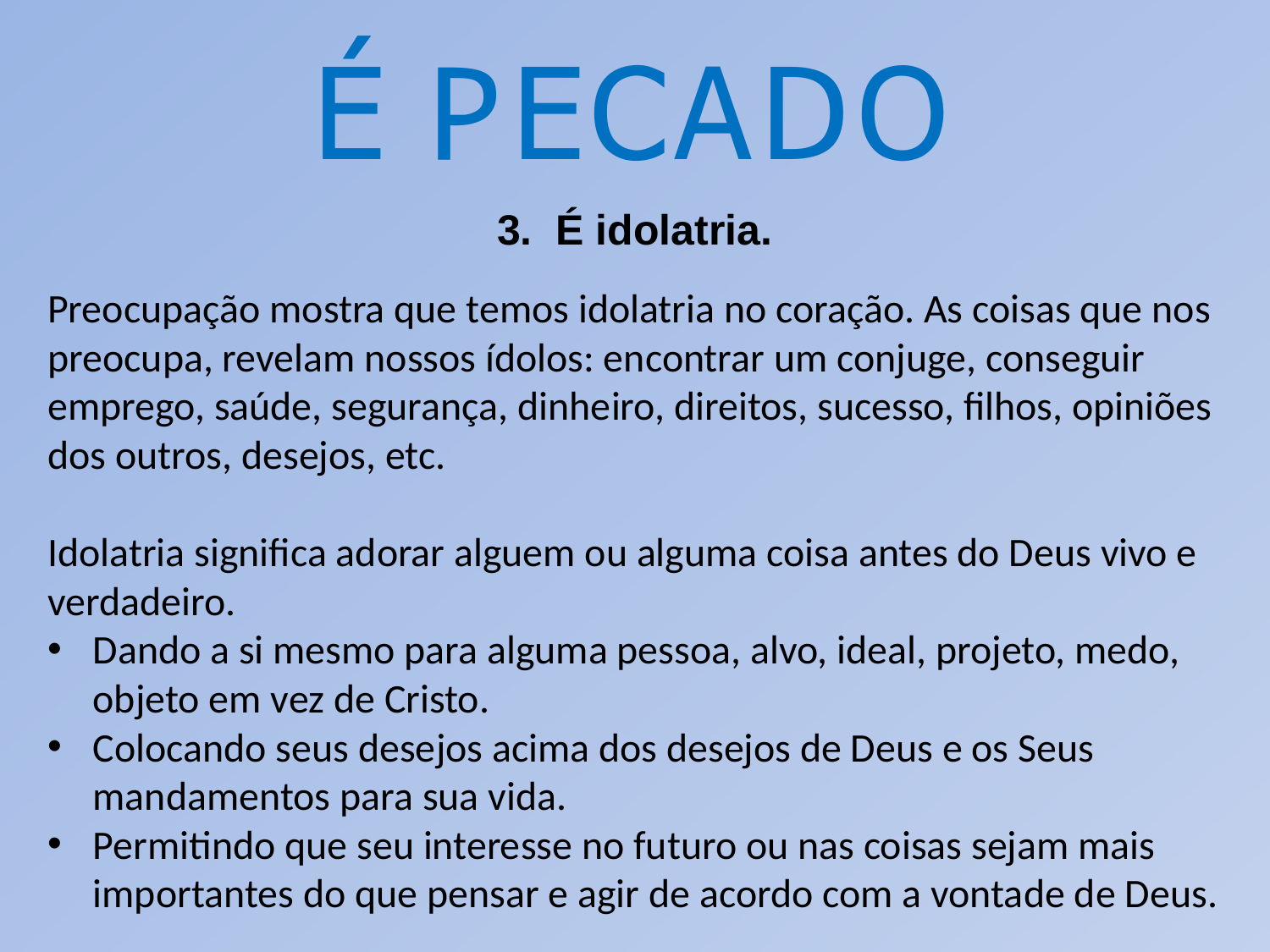

É PECADO

3.  É idolatria.

Preocupação mostra que temos idolatria no coração. As coisas que nos preocupa, revelam nossos ídolos: encontrar um conjuge, conseguir emprego, saúde, segurança, dinheiro, direitos, sucesso, filhos, opiniões dos outros, desejos, etc.

Idolatria significa adorar alguem ou alguma coisa antes do Deus vivo e verdadeiro.
Dando a si mesmo para alguma pessoa, alvo, ideal, projeto, medo, objeto em vez de Cristo.
Colocando seus desejos acima dos desejos de Deus e os Seus mandamentos para sua vida.
Permitindo que seu interesse no futuro ou nas coisas sejam mais importantes do que pensar e agir de acordo com a vontade de Deus.